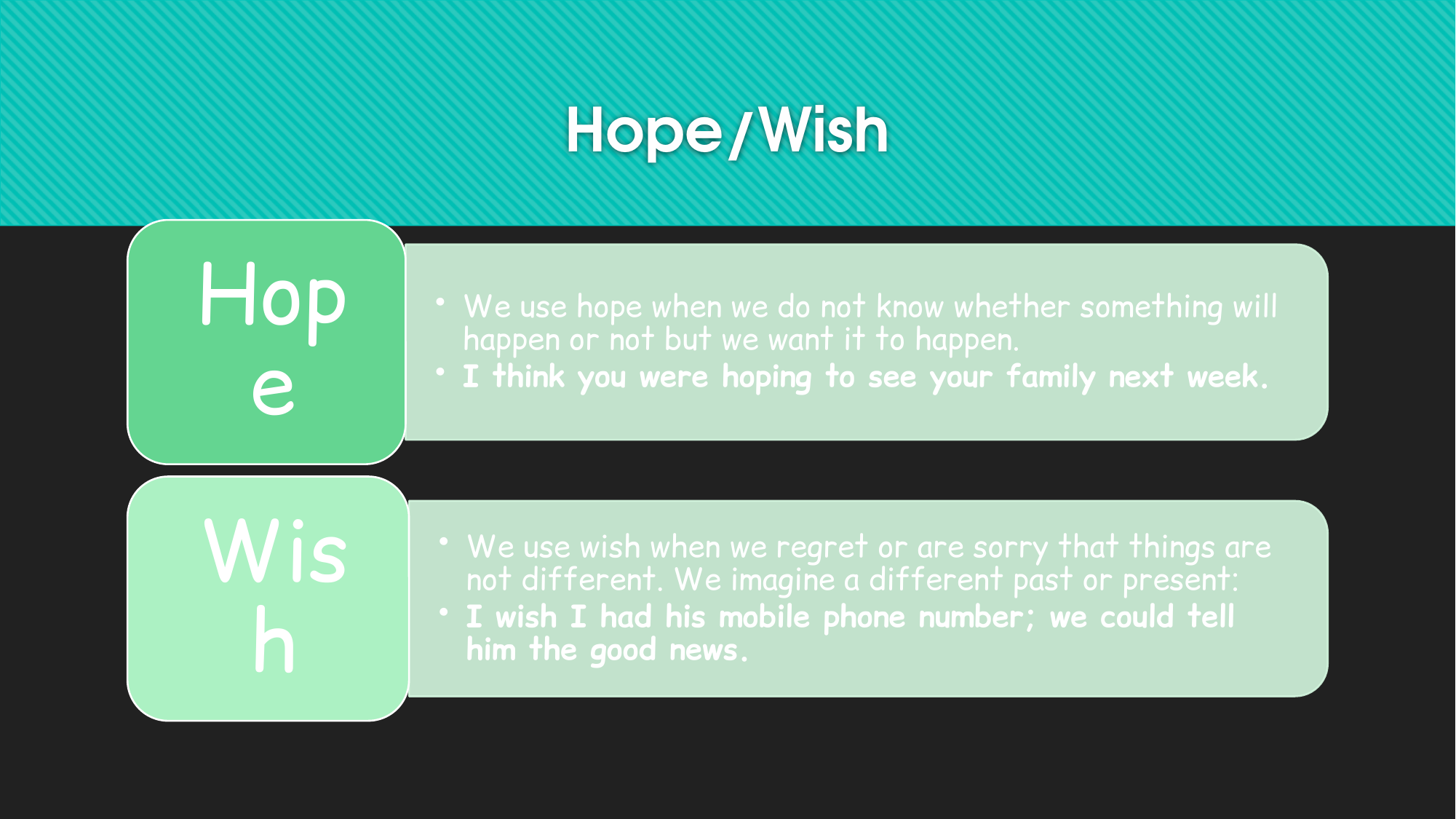

# Hope/Wish
We use hope when we do not know whether something will happen or not but we want it to happen.
I think you were hoping to see your family next week.
Hope
We use wish when we regret or are sorry that things are not different. We imagine a different past or present:
I wish I had his mobile phone number; we could tell him the good news.
Wish